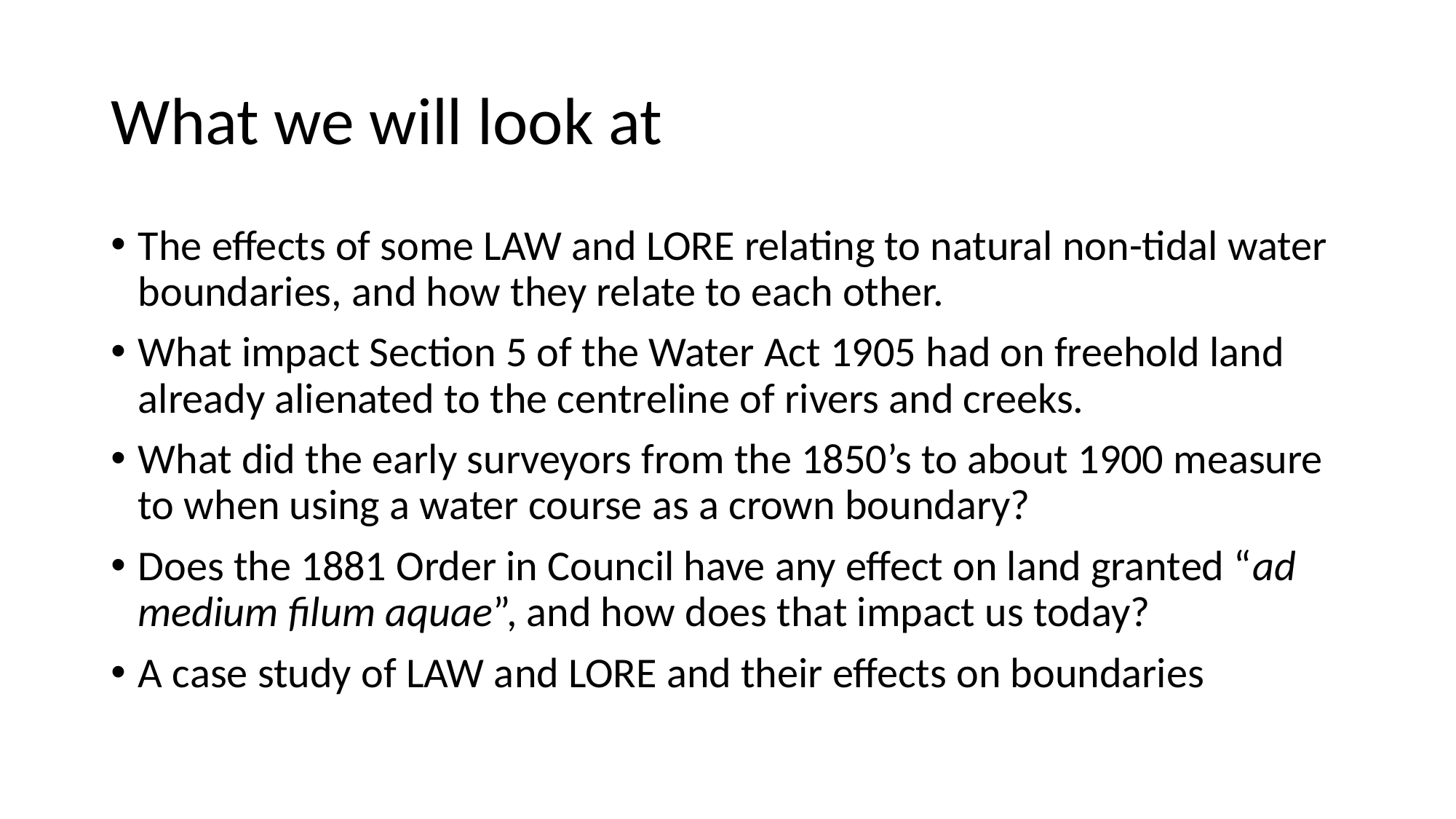

# What we will look at
The effects of some LAW and LORE relating to natural non-tidal water boundaries, and how they relate to each other.
What impact Section 5 of the Water Act 1905 had on freehold land already alienated to the centreline of rivers and creeks.
What did the early surveyors from the 1850’s to about 1900 measure to when using a water course as a crown boundary?
Does the 1881 Order in Council have any effect on land granted “ad medium filum aquae”, and how does that impact us today?
A case study of LAW and LORE and their effects on boundaries